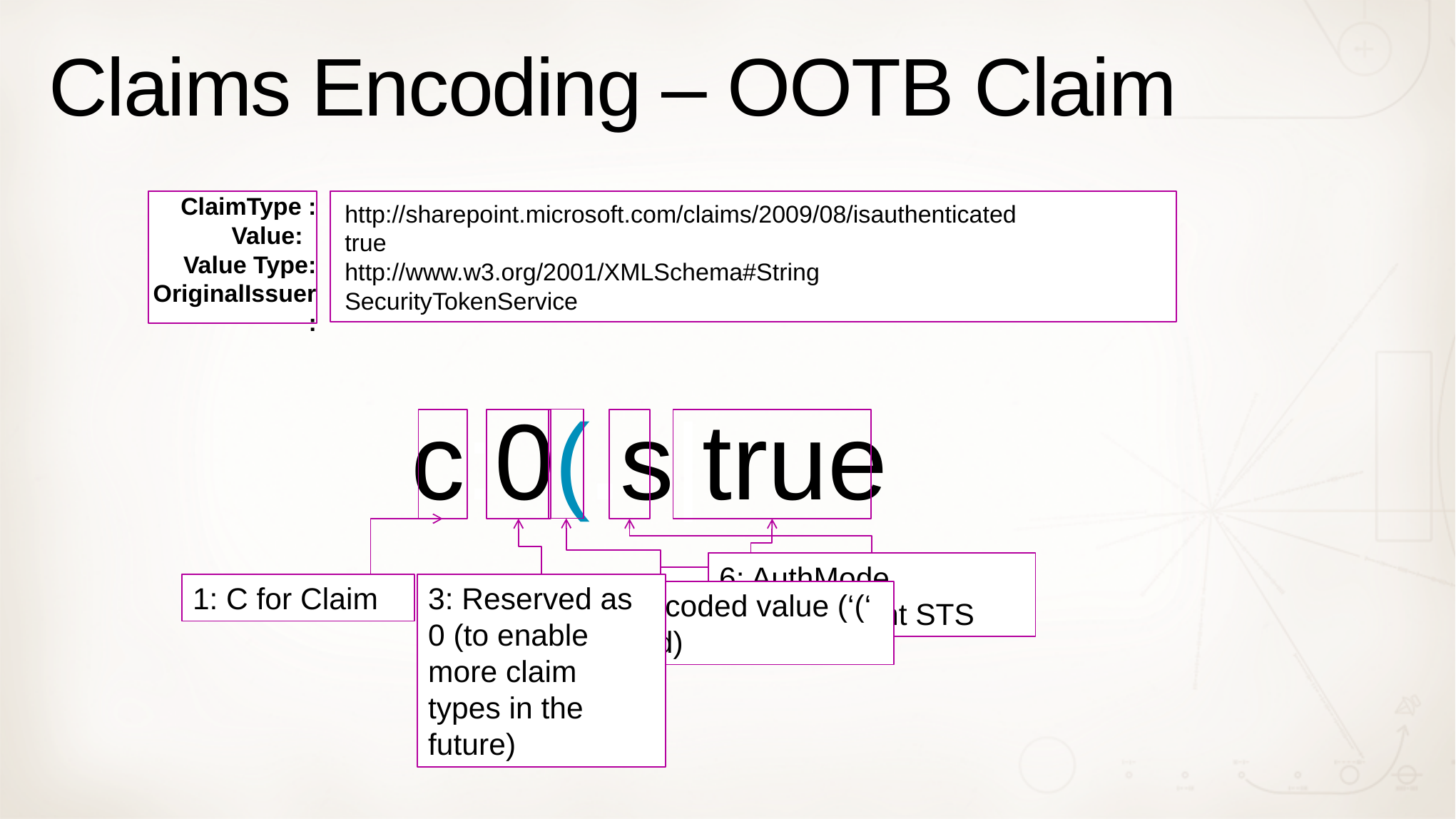

# Claims Encoding – OOTB Claim
ClaimType :
Value:
Value Type:
OriginalIssuer:
http://sharepoint.microsoft.com/claims/2009/08/isauthenticated
true
http://www.w3.org/2001/XMLSchema#String
SecurityTokenService
c:0(.s|true

4: Claim Type encoded value (‘(‘ = IsAuthenticated)

1: C for Claim

3: Reserved as 0 (to enable more claim types in the future)

6: AuthMode
S=SharePoint STS

Claim value